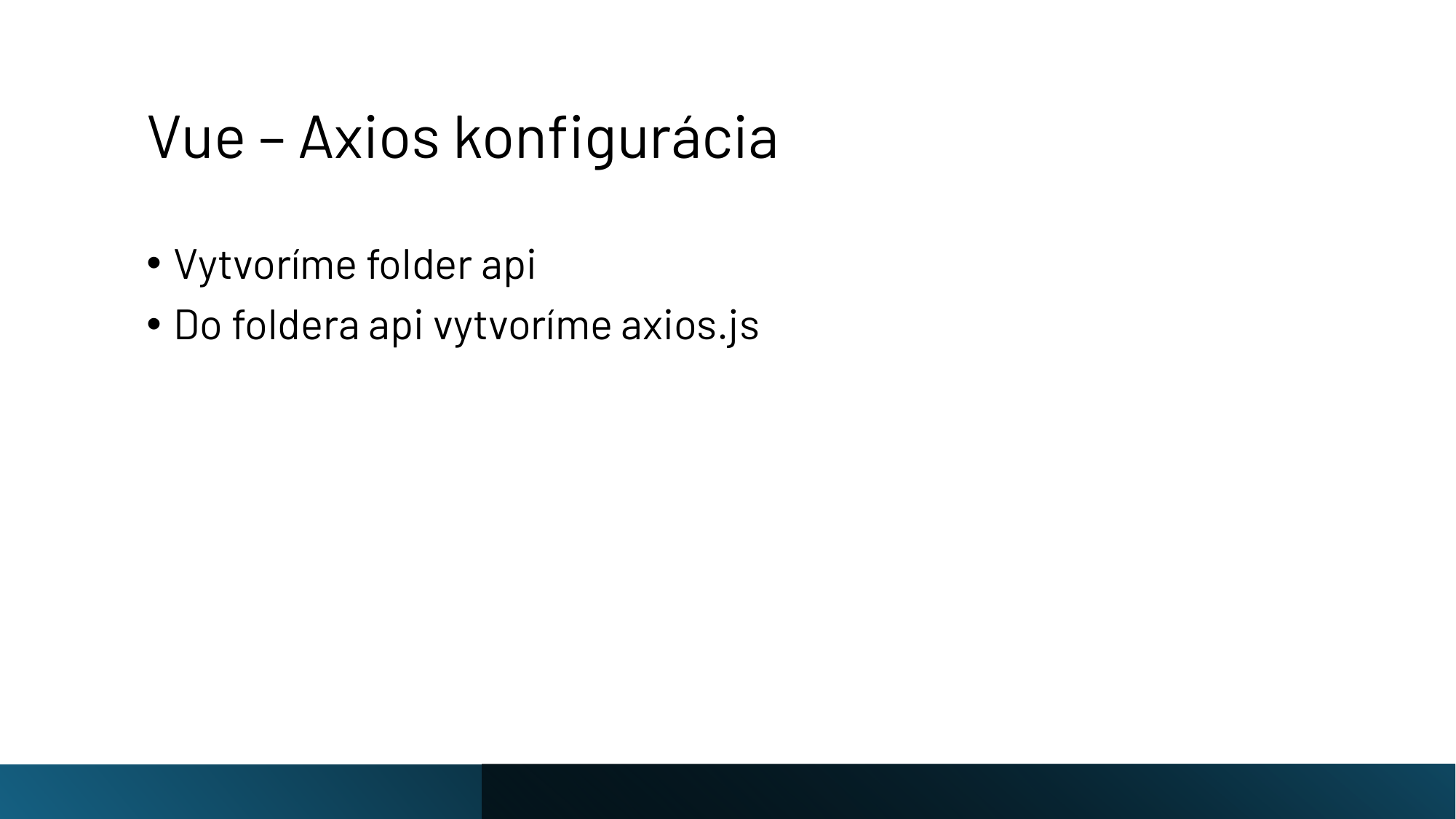

# Vue – Axios konfigurácia
Vytvoríme folder api
Do foldera api vytvoríme axios.js